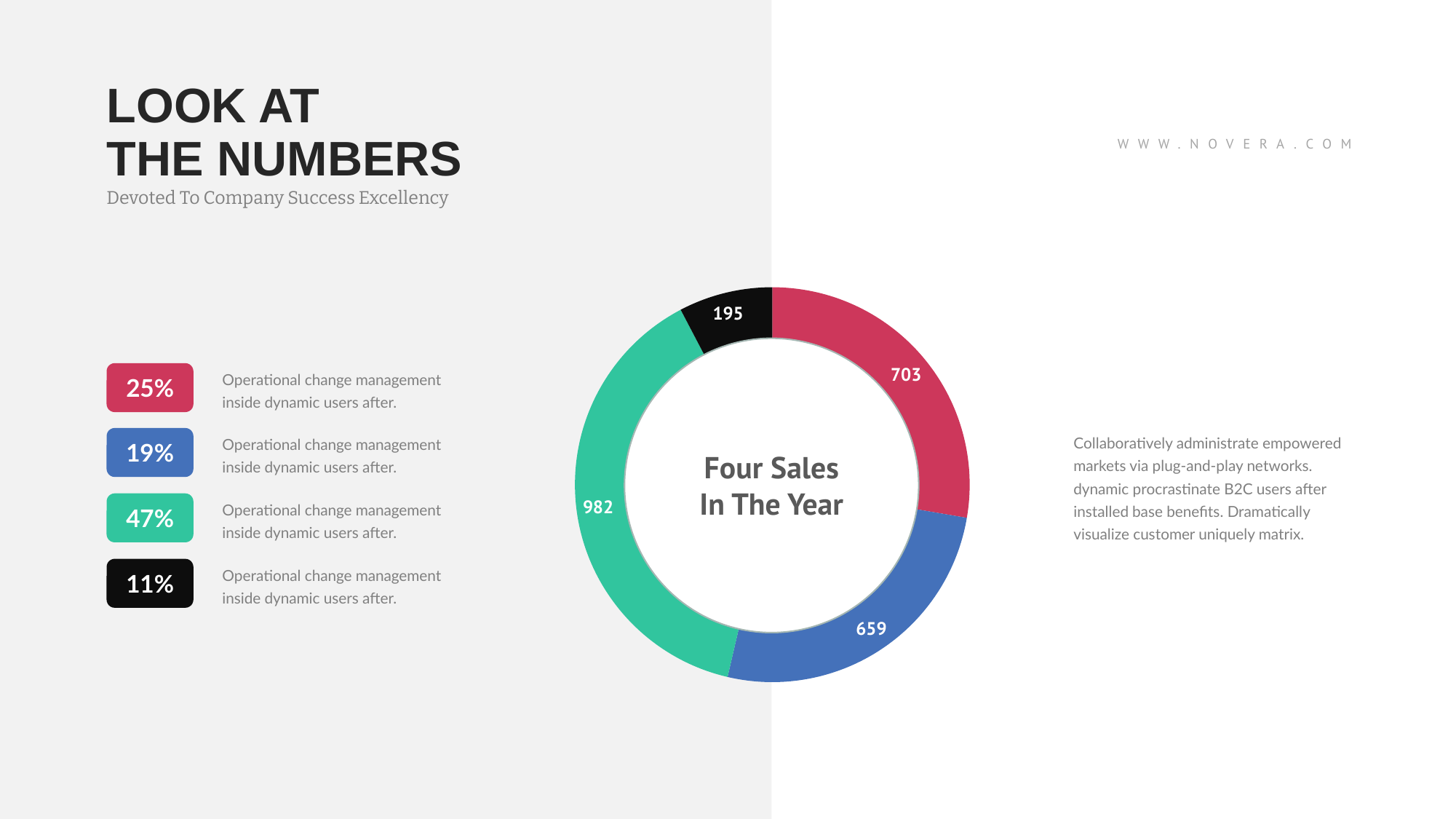

LOOK AT
THE NUMBERS
Devoted To Company Success Excellency
WWW.NOVERA.COM

### Chart

| Category | Sales 2017 |
|---|---|
| Rival Company One | 703.0 |
| Rival Company Two | 659.0 |
| Our Company | 982.0 |
| And Othrers | 195.0 |
Four Sales
In The Year

Operational change management inside dynamic users after.
25%

Operational change management inside dynamic users after.
19%

Operational change management inside dynamic users after.
47%

Operational change management inside dynamic users after.
11%
Collaboratively administrate empowered markets via plug-and-play networks. dynamic procrastinate B2C users after installed base benefits. Dramatically visualize customer uniquely matrix.